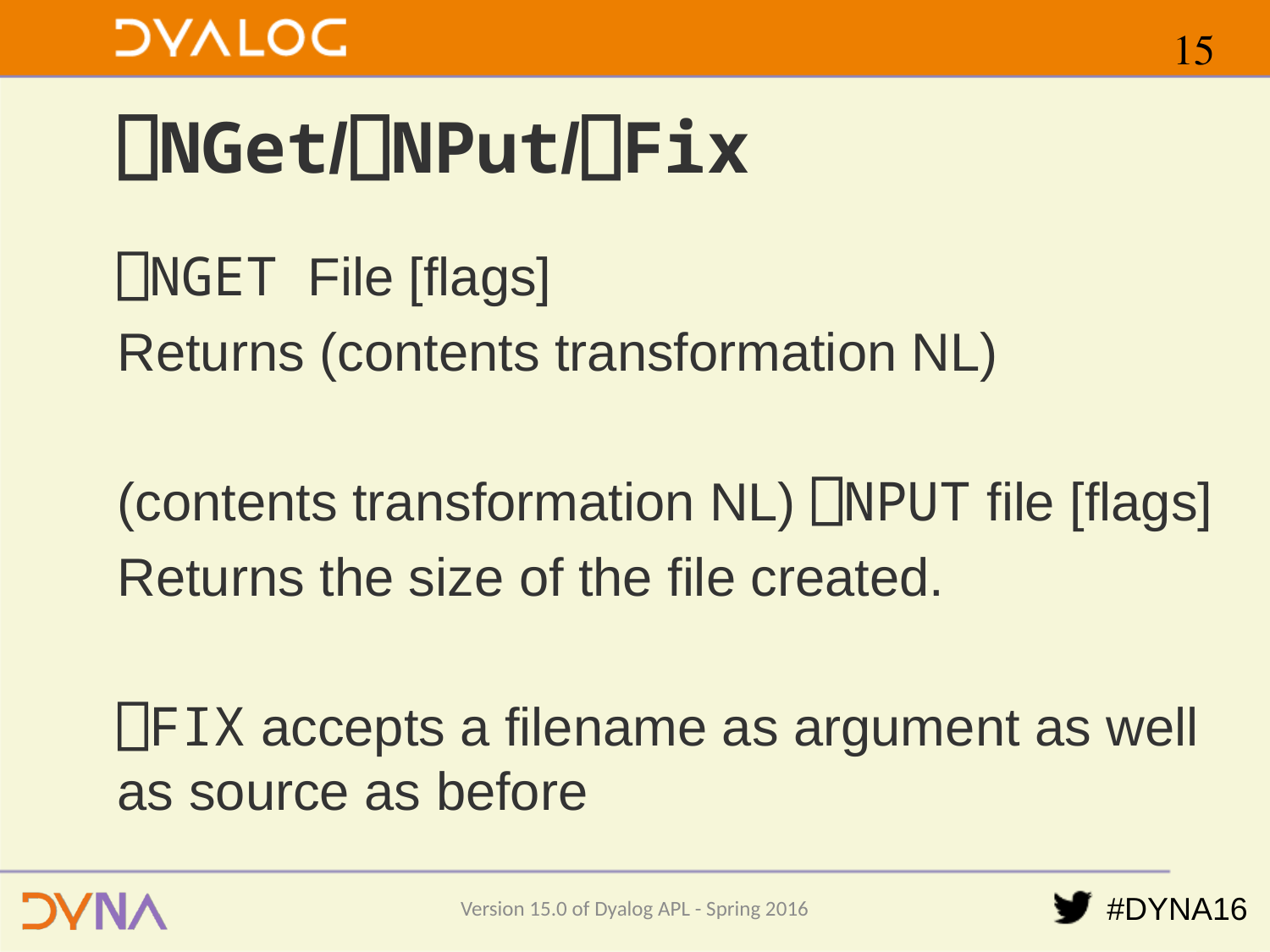

15
# ⎕NGet/⎕NPut/⎕Fix
⎕NGET  File [flags]
Returns (contents transformation NL)

(contents transformation NL) ⎕NPUT file [flags]
Returns the size of the file created.

⎕FIX accepts a filename as argument as well as source as before
Version 15.0 of Dyalog APL - Spring 2016